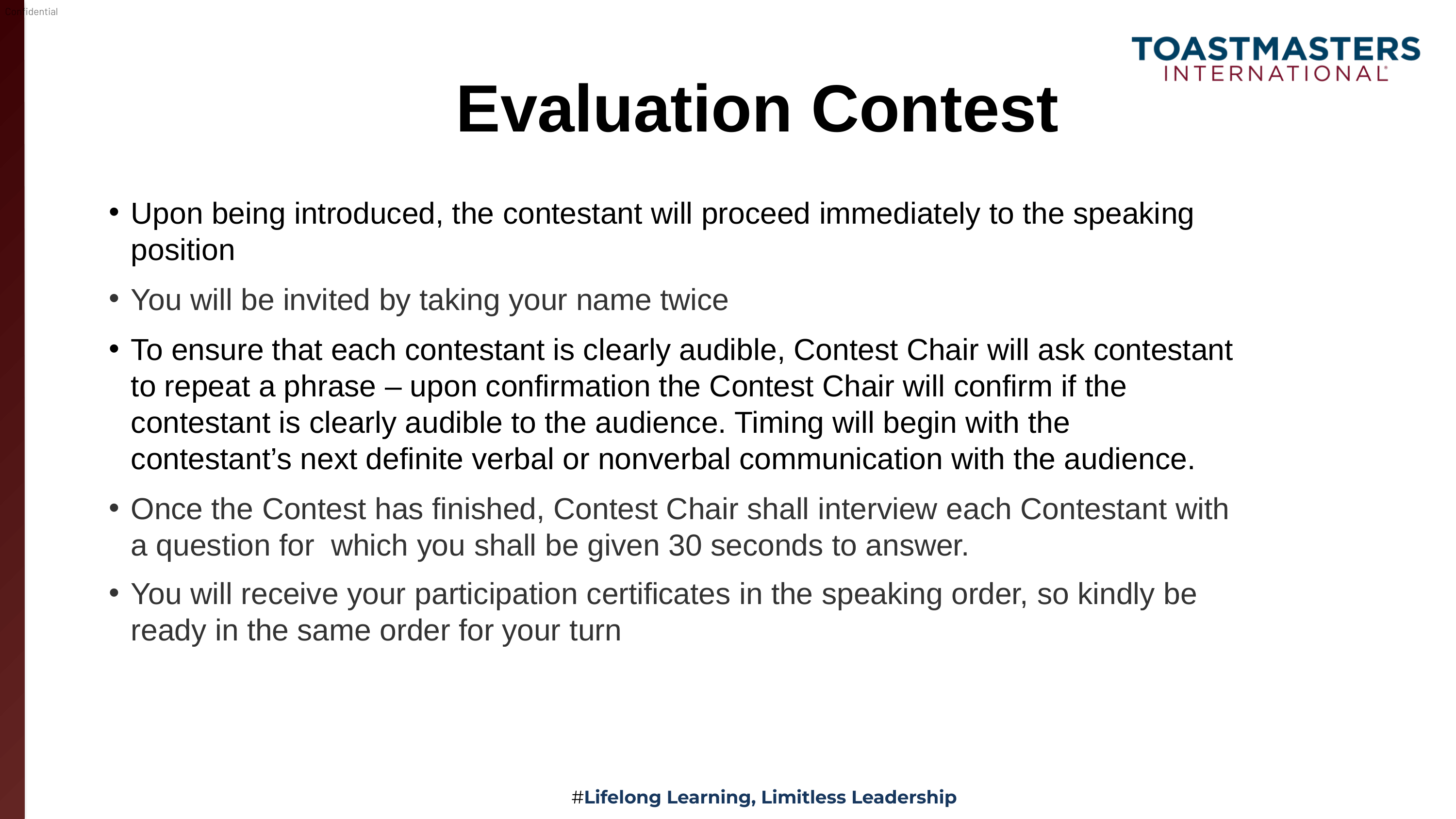

# Evaluation Contest
Upon being introduced, the contestant will proceed immediately to the speaking position
You will be invited by taking your name twice
To ensure that each contestant is clearly audible, Contest Chair will ask contestant to repeat a phrase – upon confirmation the Contest Chair will confirm if the contestant is clearly audible to the audience. Timing will begin with the contestant’s next definite verbal or nonverbal communication with the audience.
Once the Contest has finished, Contest Chair shall interview each Contestant with a question for  which you shall be given 30 seconds to answer.
You will receive your participation certificates in the speaking order, so kindly be ready in the same order for your turn